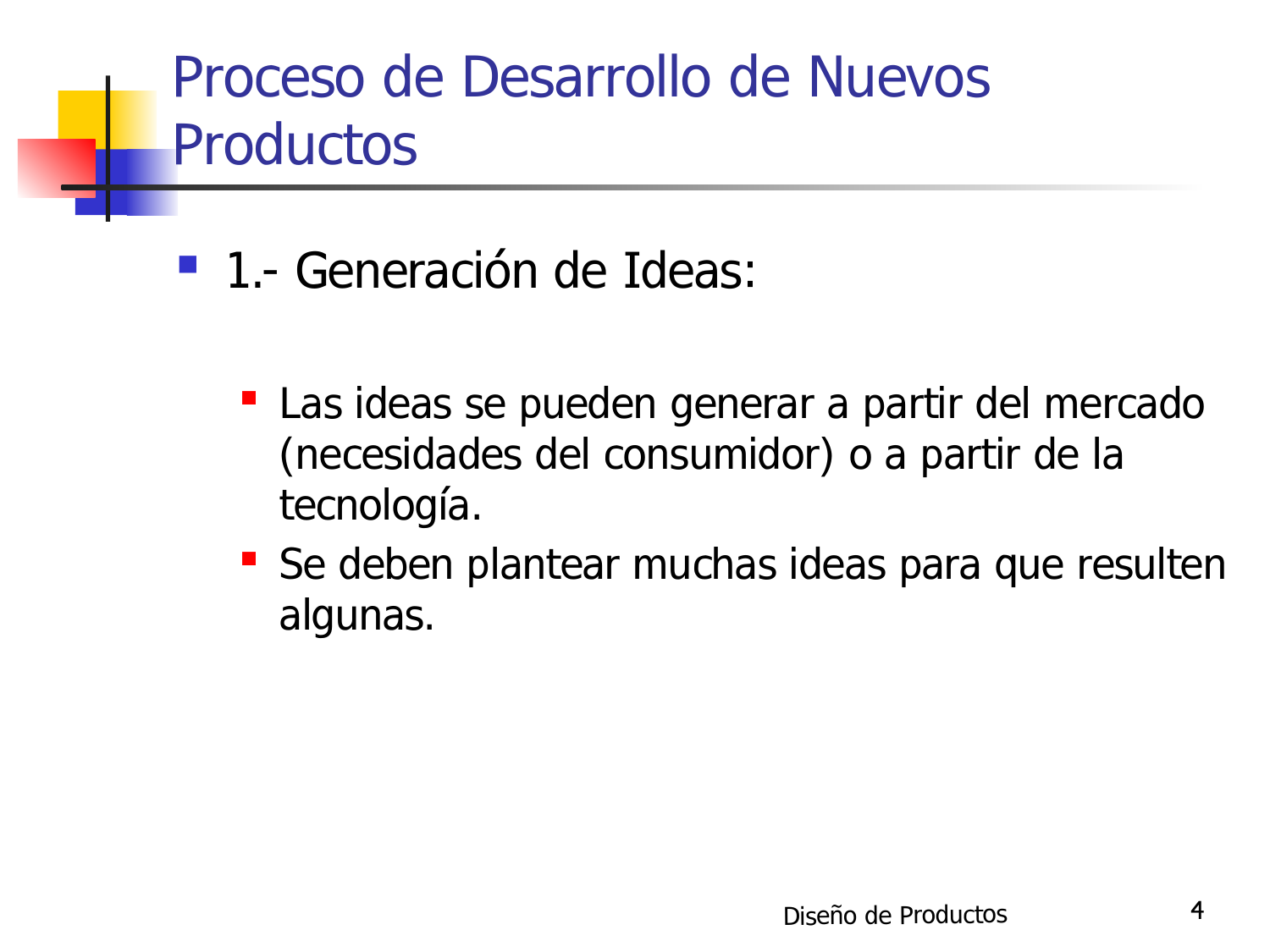

# Proceso de Desarrollo de Nuevos Productos
1.- Generación de Ideas:

Las ideas se pueden generar a partir del mercado (necesidades del consumidor) o a partir de la tecnología.
Se deben plantear muchas ideas para que resulten algunas.

4
Diseño de Productos